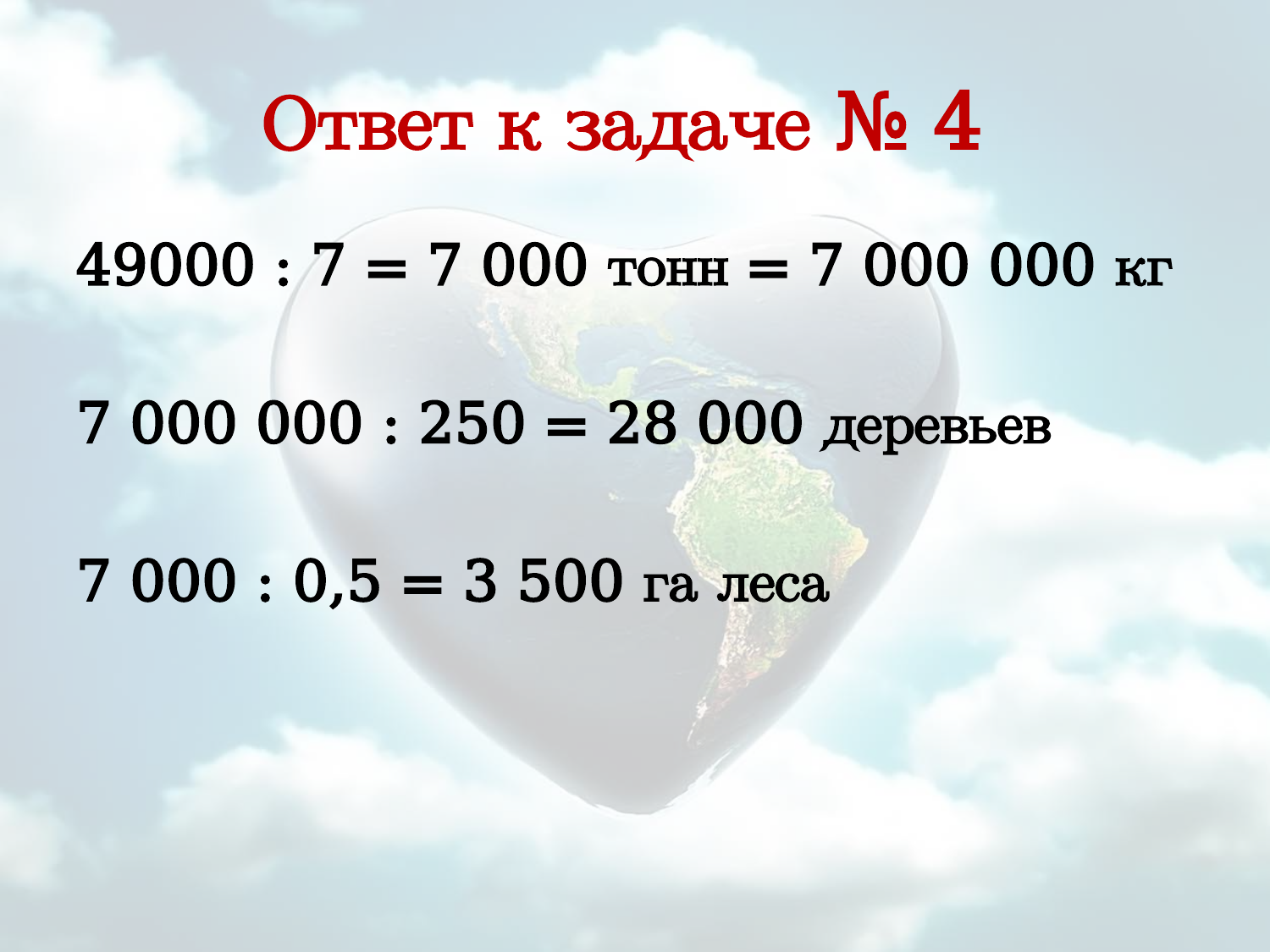

Ответ к задаче № 4
49000 : 7 = 7 000 тонн = 7 000 000 кг

7 000 000 : 250 = 28 000 деревьев

7 000 : 0,5 = 3 500 га леса